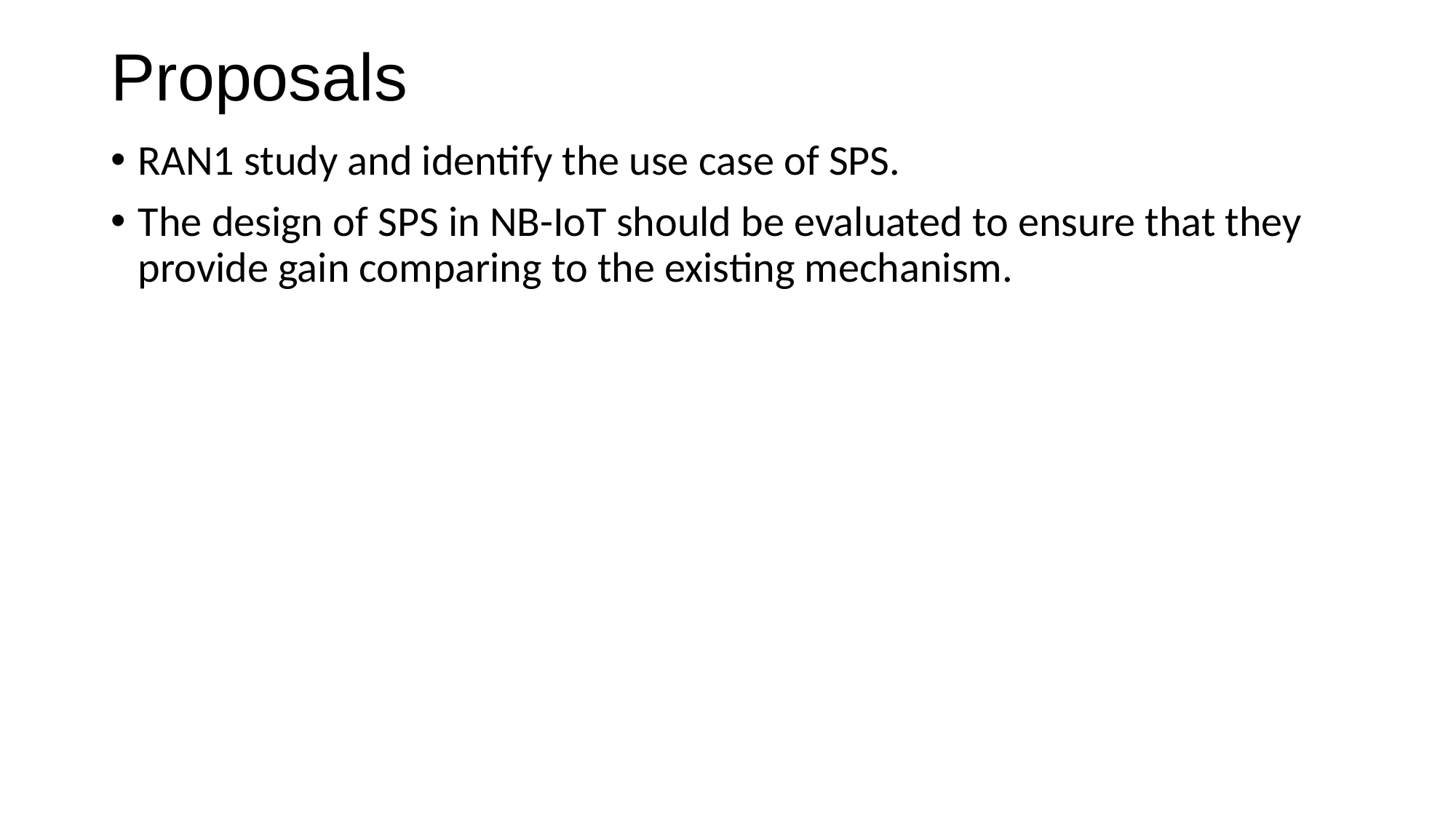

# Proposals
RAN1 study and identify the use case of SPS.
The design of SPS in NB-IoT should be evaluated to ensure that they provide gain comparing to the existing mechanism.